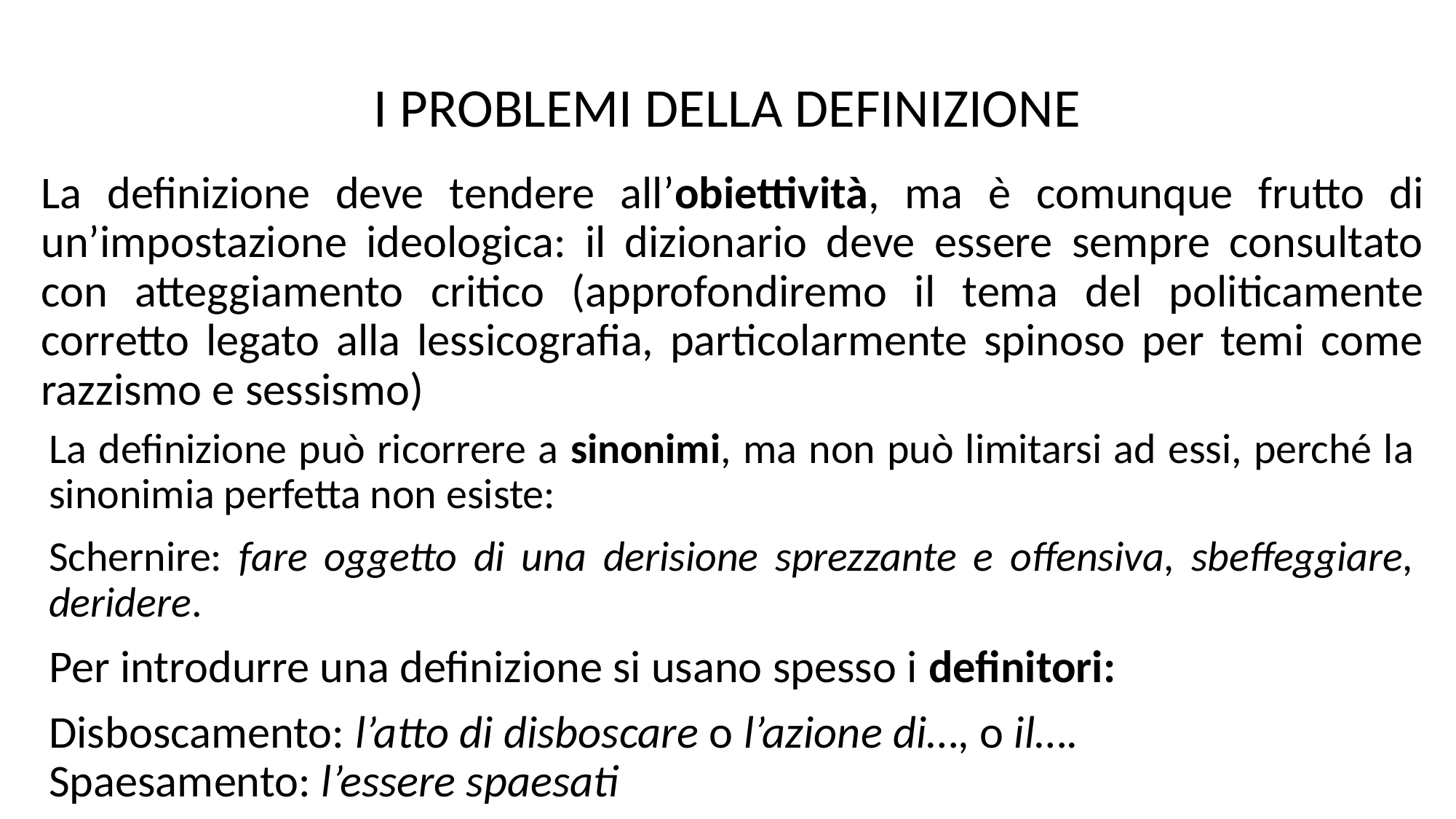

# I PROBLEMI DELLA DEFINIZIONE
La definizione deve tendere all’obiettività, ma è comunque frutto di un’impostazione ideologica: il dizionario deve essere sempre consultato con atteggiamento critico (approfondiremo il tema del politicamente corretto legato alla lessicografia, particolarmente spinoso per temi come razzismo e sessismo)

La definizione può ricorrere a sinonimi, ma non può limitarsi ad essi, perché la sinonimia perfetta non esiste:

Schernire: fare oggetto di una derisione sprezzante e offensiva, sbeffeggiare, deridere.
Per introdurre una definizione si usano spesso i definitori:

Disboscamento: l’atto di disboscare o l’azione di…, o il….
Spaesamento: l’essere spaesati